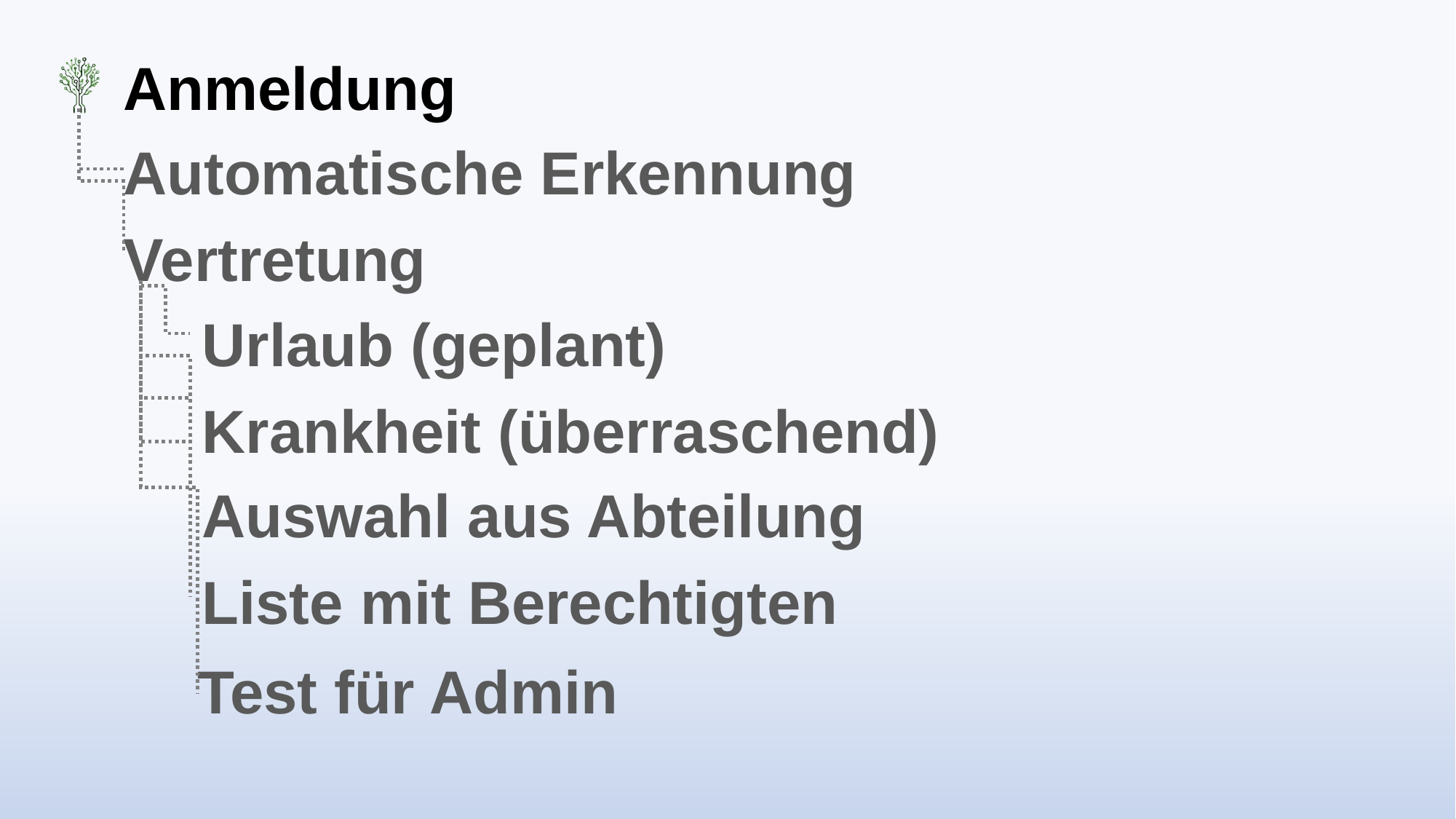

# Anmeldung

Automatische Erkennung
Vertretung
Urlaub (geplant)
Krankheit (überraschend)
Auswahl aus Abteilung
Liste mit Berechtigten
Test für Admin